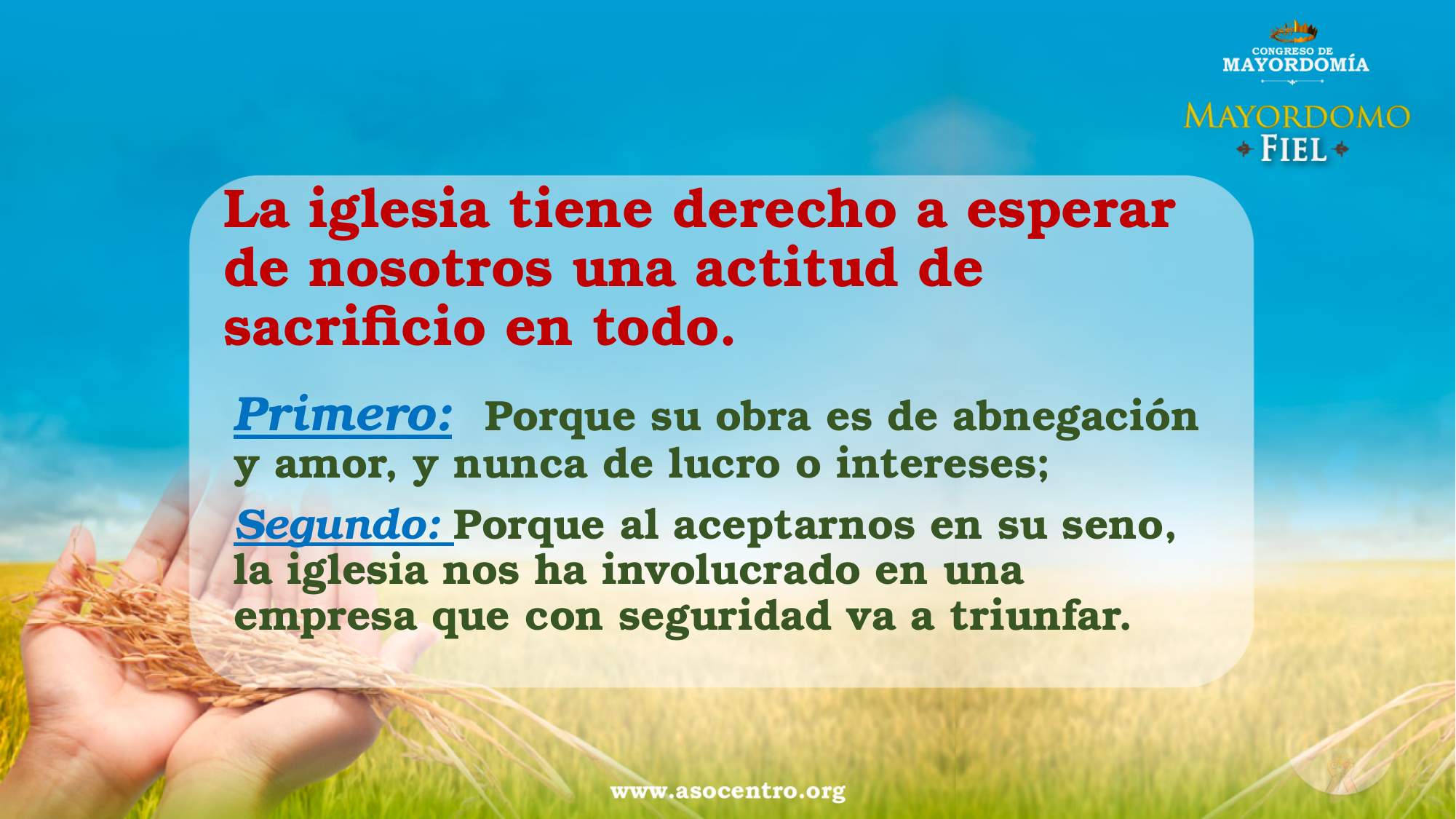

# La iglesia tiene derecho a esperar de nosotros una actitud de sacrificio en todo.
Primero:  Porque su obra es de abnegación y amor, y nunca de lucro o intereses;
Segundo: Porque al aceptarnos en su seno, la iglesia nos ha involucrado en una empresa que con seguridad va a triunfar.